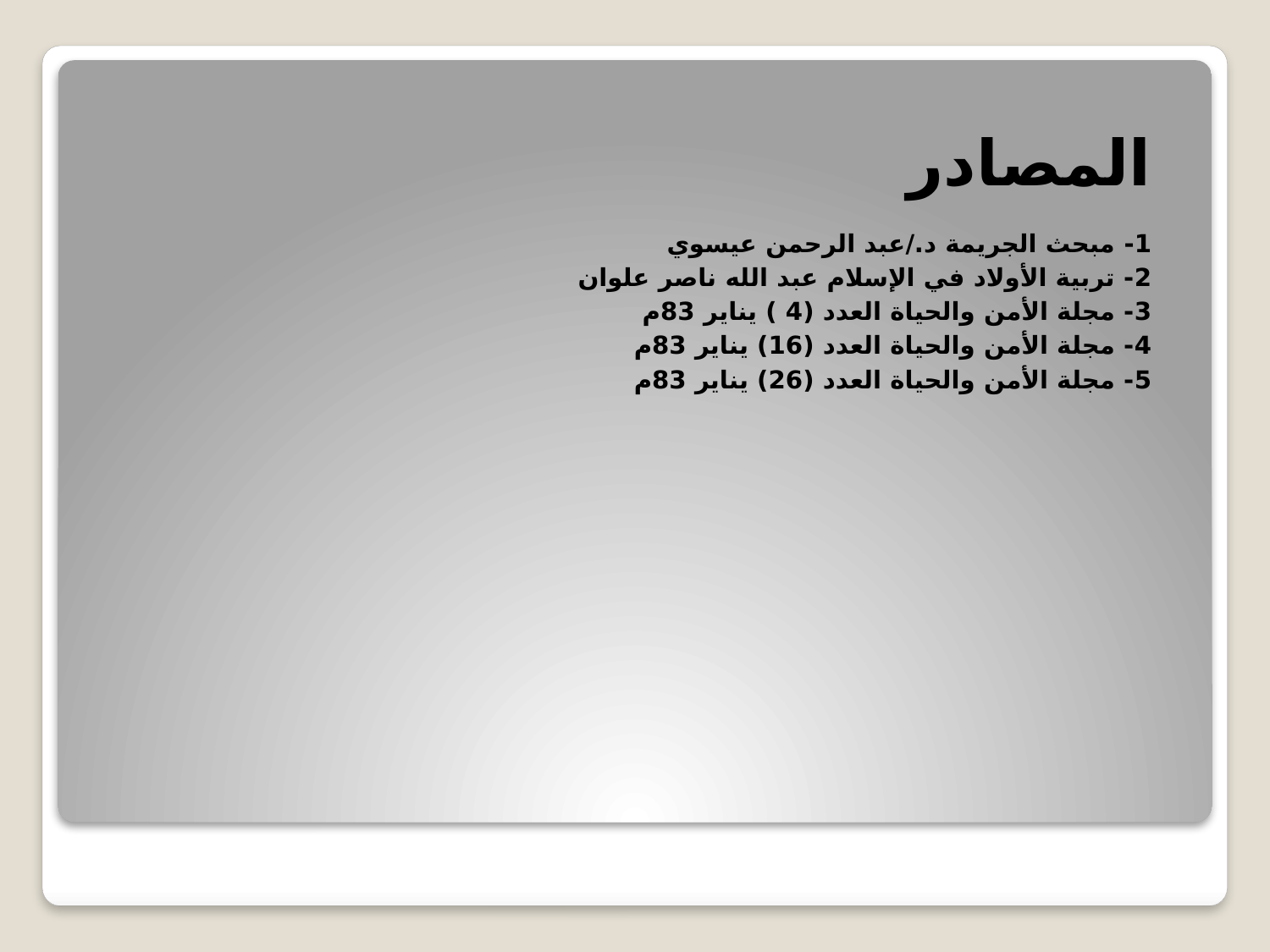

# المصادر
1- مبحث الجريمة د./عبد الرحمن عيسوي
2- تربية الأولاد في الإسلام عبد الله ناصر علوان
3- مجلة الأمن والحياة العدد (4 ) يناير 83م
4- مجلة الأمن والحياة العدد (16) يناير 83م
5- مجلة الأمن والحياة العدد (26) يناير 83م